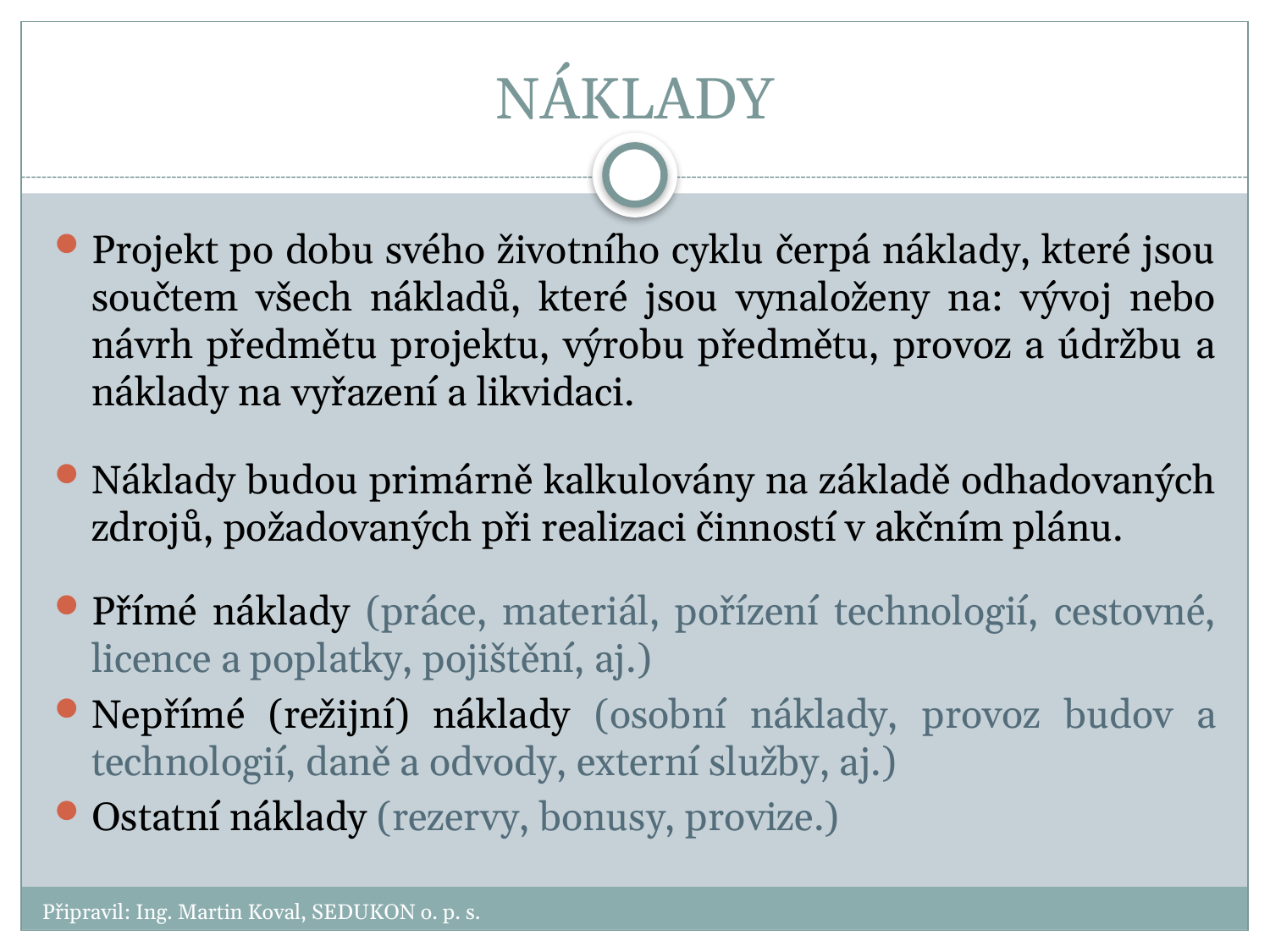

# NÁKLADY
Projekt po dobu svého životního cyklu čerpá náklady, které jsou součtem všech nákladů, které jsou vynaloženy na: vývoj nebo návrh předmětu projektu, výrobu předmětu, provoz a údržbu a náklady na vyřazení a likvidaci.

Náklady budou primárně kalkulovány na základě odhadovaných zdrojů, požadovaných při realizaci činností v akčním plánu.

Přímé náklady (práce, materiál, pořízení technologií, cestovné, licence a poplatky, pojištění, aj.)
Nepřímé (režijní) náklady (osobní náklady, provoz budov a technologií, daně a odvody, externí služby, aj.)
Ostatní náklady (rezervy, bonusy, provize.)
Připravil: Ing. Martin Koval, SEDUKON o. p. s.